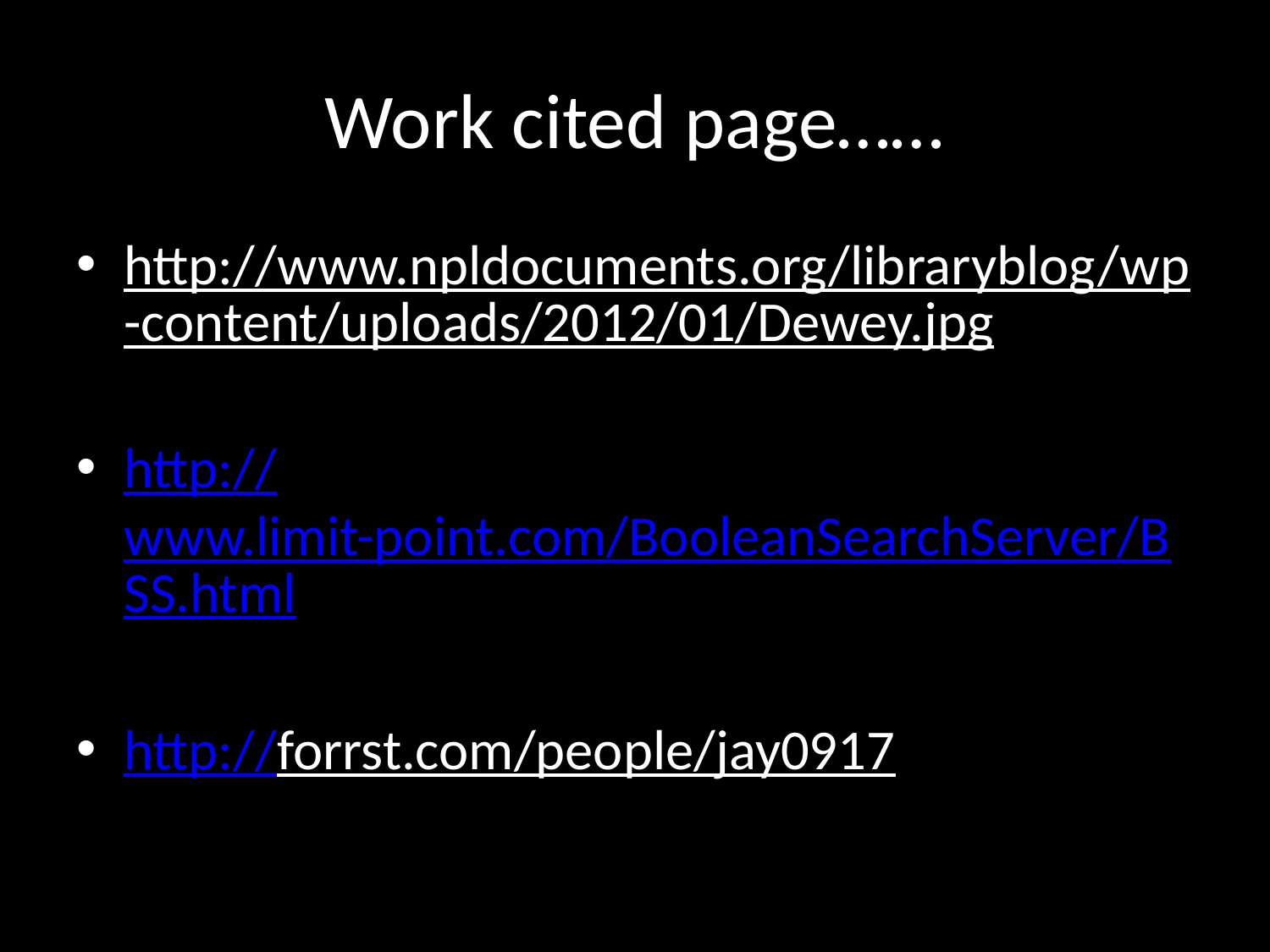

# Work cited page……
http://www.npldocuments.org/libraryblog/wp-content/uploads/2012/01/Dewey.jpg
http://www.limit-point.com/BooleanSearchServer/BSS.html

http://forrst.com/people/jay0917